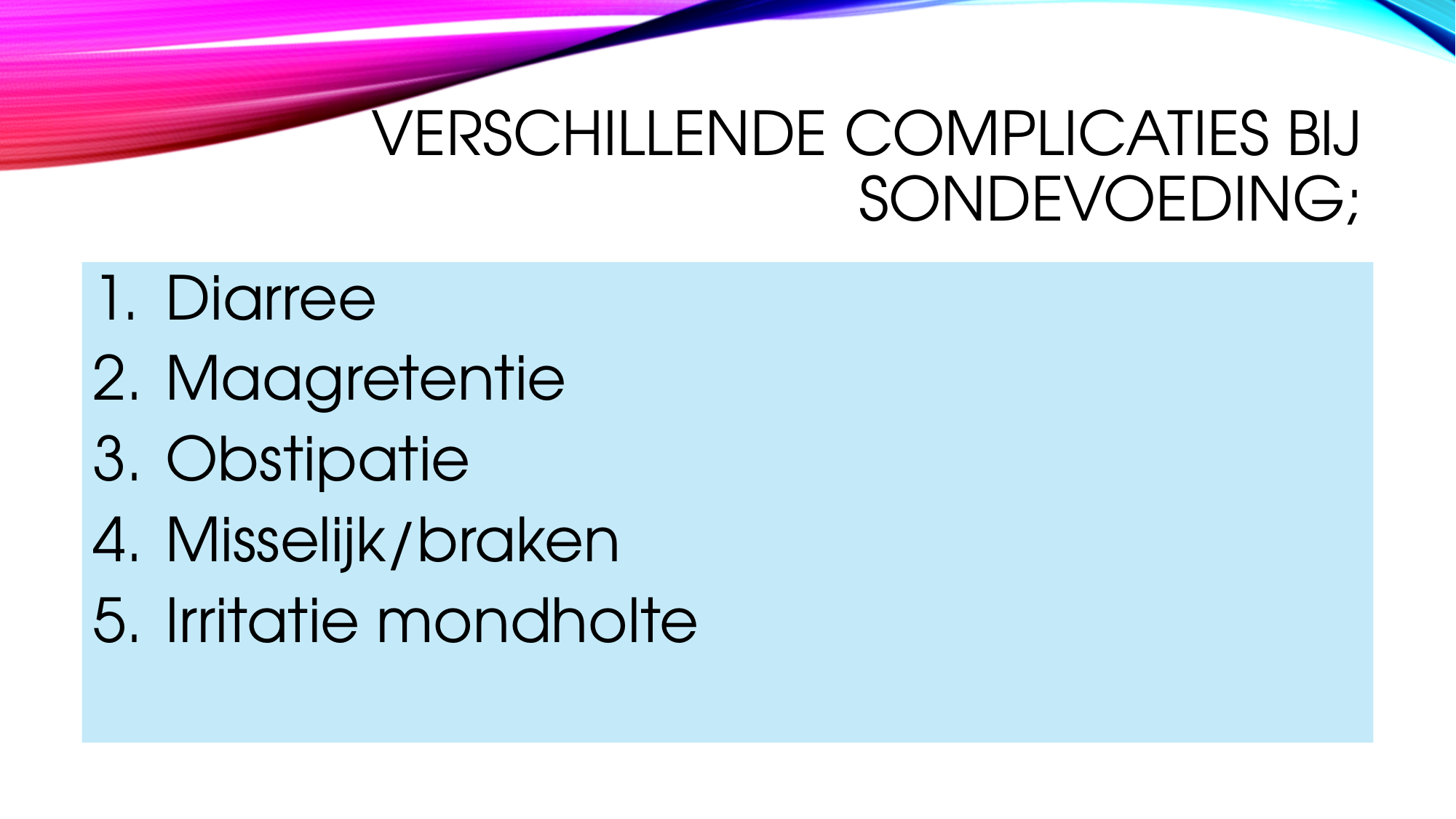

# Verschillende Complicaties bij sondevoeding;
Diarree
Maagretentie
Obstipatie
Misselijk/braken
Irritatie mondholte